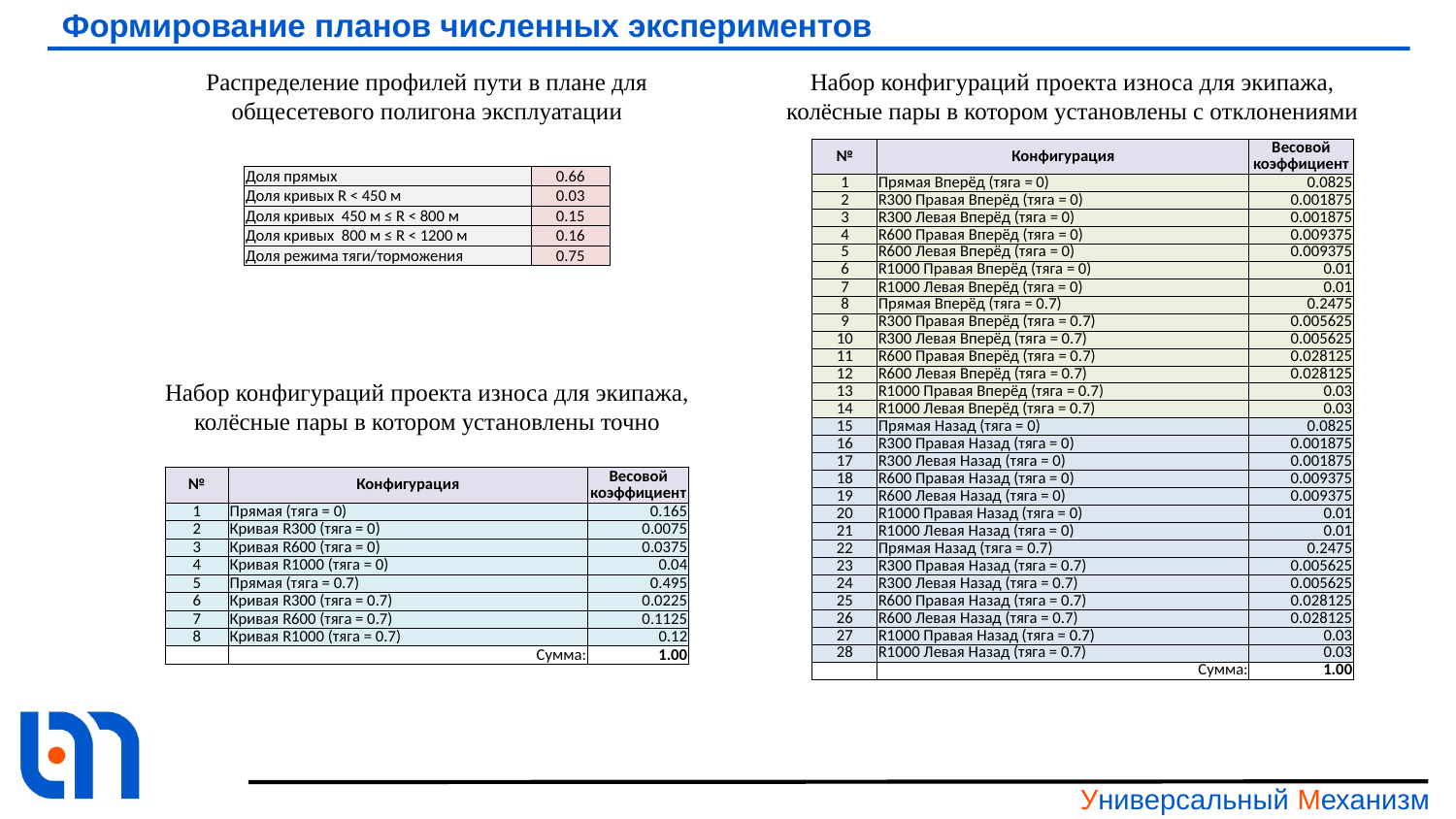

# Формирование планов численных экспериментов
Распределение профилей пути в плане для общесетевого полигона эксплуатации
Набор конфигураций проекта износа для экипажа, колёсные пары в котором установлены с отклонениями
| № | Конфигурация | Весовой коэффициент |
| --- | --- | --- |
| 1 | Прямая Вперёд (тяга = 0) | 0.0825 |
| 2 | R300 Правая Вперёд (тяга = 0) | 0.001875 |
| 3 | R300 Левая Вперёд (тяга = 0) | 0.001875 |
| 4 | R600 Правая Вперёд (тяга = 0) | 0.009375 |
| 5 | R600 Левая Вперёд (тяга = 0) | 0.009375 |
| 6 | R1000 Правая Вперёд (тяга = 0) | 0.01 |
| 7 | R1000 Левая Вперёд (тяга = 0) | 0.01 |
| 8 | Прямая Вперёд (тяга = 0.7) | 0.2475 |
| 9 | R300 Правая Вперёд (тяга = 0.7) | 0.005625 |
| 10 | R300 Левая Вперёд (тяга = 0.7) | 0.005625 |
| 11 | R600 Правая Вперёд (тяга = 0.7) | 0.028125 |
| 12 | R600 Левая Вперёд (тяга = 0.7) | 0.028125 |
| 13 | R1000 Правая Вперёд (тяга = 0.7) | 0.03 |
| 14 | R1000 Левая Вперёд (тяга = 0.7) | 0.03 |
| 15 | Прямая Назад (тяга = 0) | 0.0825 |
| 16 | R300 Правая Назад (тяга = 0) | 0.001875 |
| 17 | R300 Левая Назад (тяга = 0) | 0.001875 |
| 18 | R600 Правая Назад (тяга = 0) | 0.009375 |
| 19 | R600 Левая Назад (тяга = 0) | 0.009375 |
| 20 | R1000 Правая Назад (тяга = 0) | 0.01 |
| 21 | R1000 Левая Назад (тяга = 0) | 0.01 |
| 22 | Прямая Назад (тяга = 0.7) | 0.2475 |
| 23 | R300 Правая Назад (тяга = 0.7) | 0.005625 |
| 24 | R300 Левая Назад (тяга = 0.7) | 0.005625 |
| 25 | R600 Правая Назад (тяга = 0.7) | 0.028125 |
| 26 | R600 Левая Назад (тяга = 0.7) | 0.028125 |
| 27 | R1000 Правая Назад (тяга = 0.7) | 0.03 |
| 28 | R1000 Левая Назад (тяга = 0.7) | 0.03 |
|  | Сумма: | 1.00 |
| Доля прямых | 0.66 |
| --- | --- |
| Доля кривых R < 450 м | 0.03 |
| Доля кривых 450 м ≤ R < 800 м | 0.15 |
| Доля кривых 800 м ≤ R < 1200 м | 0.16 |
| Доля режима тяги/торможения | 0.75 |
Набор конфигураций проекта износа для экипажа, колёсные пары в котором установлены точно
| № | Конфигурация | Весовой коэффициент |
| --- | --- | --- |
| 1 | Прямая (тяга = 0) | 0.165 |
| 2 | Кривая R300 (тяга = 0) | 0.0075 |
| 3 | Кривая R600 (тяга = 0) | 0.0375 |
| 4 | Кривая R1000 (тяга = 0) | 0.04 |
| 5 | Прямая (тяга = 0.7) | 0.495 |
| 6 | Кривая R300 (тяга = 0.7) | 0.0225 |
| 7 | Кривая R600 (тяга = 0.7) | 0.1125 |
| 8 | Кривая R1000 (тяга = 0.7) | 0.12 |
|  | Сумма: | 1.00 |